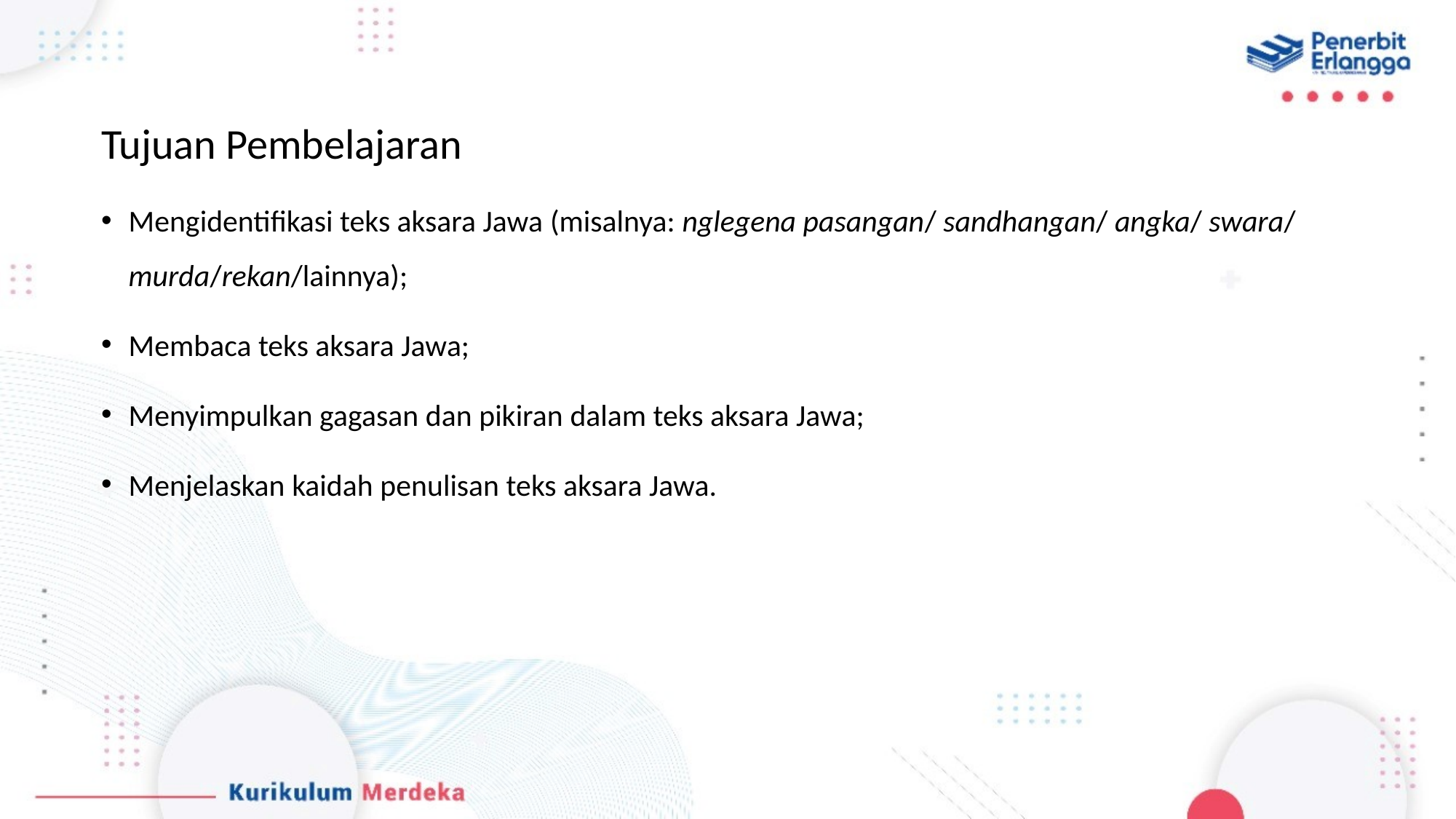

Tujuan Pembelajaran
Mengidentifikasi teks aksara Jawa (misalnya: nglegena pasangan/ sandhangan/ angka/ swara/ murda/rekan/lainnya);
Membaca teks aksara Jawa;
Menyimpulkan gagasan dan pikiran dalam teks aksara Jawa;
Menjelaskan kaidah penulisan teks aksara Jawa.